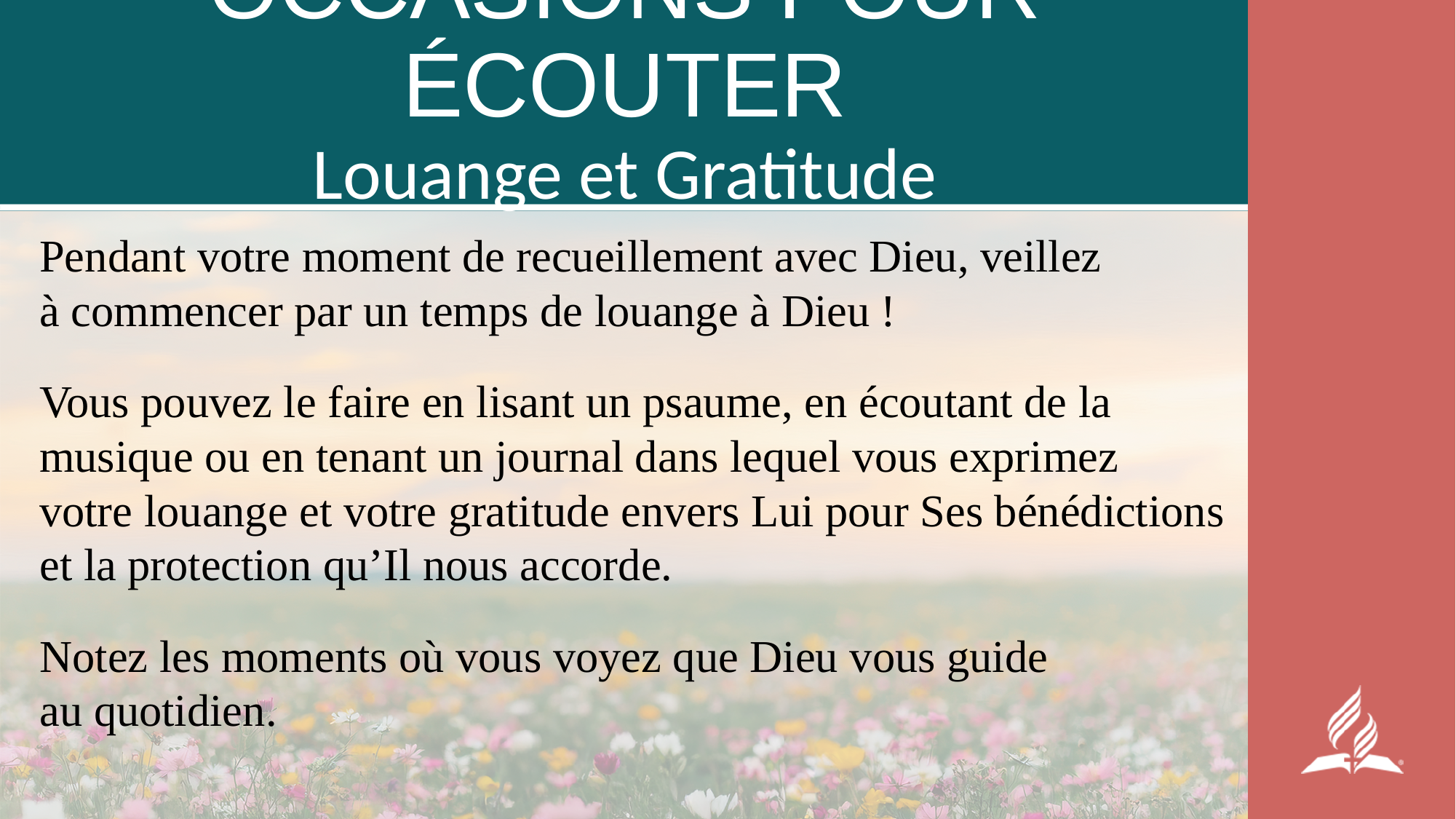

# OCCASIONS POUR ÉCOUTER Louange et Gratitude
Pendant votre moment de recueillement avec Dieu, veillez
à commencer par un temps de louange à Dieu !
Vous pouvez le faire en lisant un psaume, en écoutant de la musique ou en tenant un journal dans lequel vous exprimez
votre louange et votre gratitude envers Lui pour Ses bénédictions
et la protection qu’Il nous accorde.
Notez les moments où vous voyez que Dieu vous guide
au quotidien.